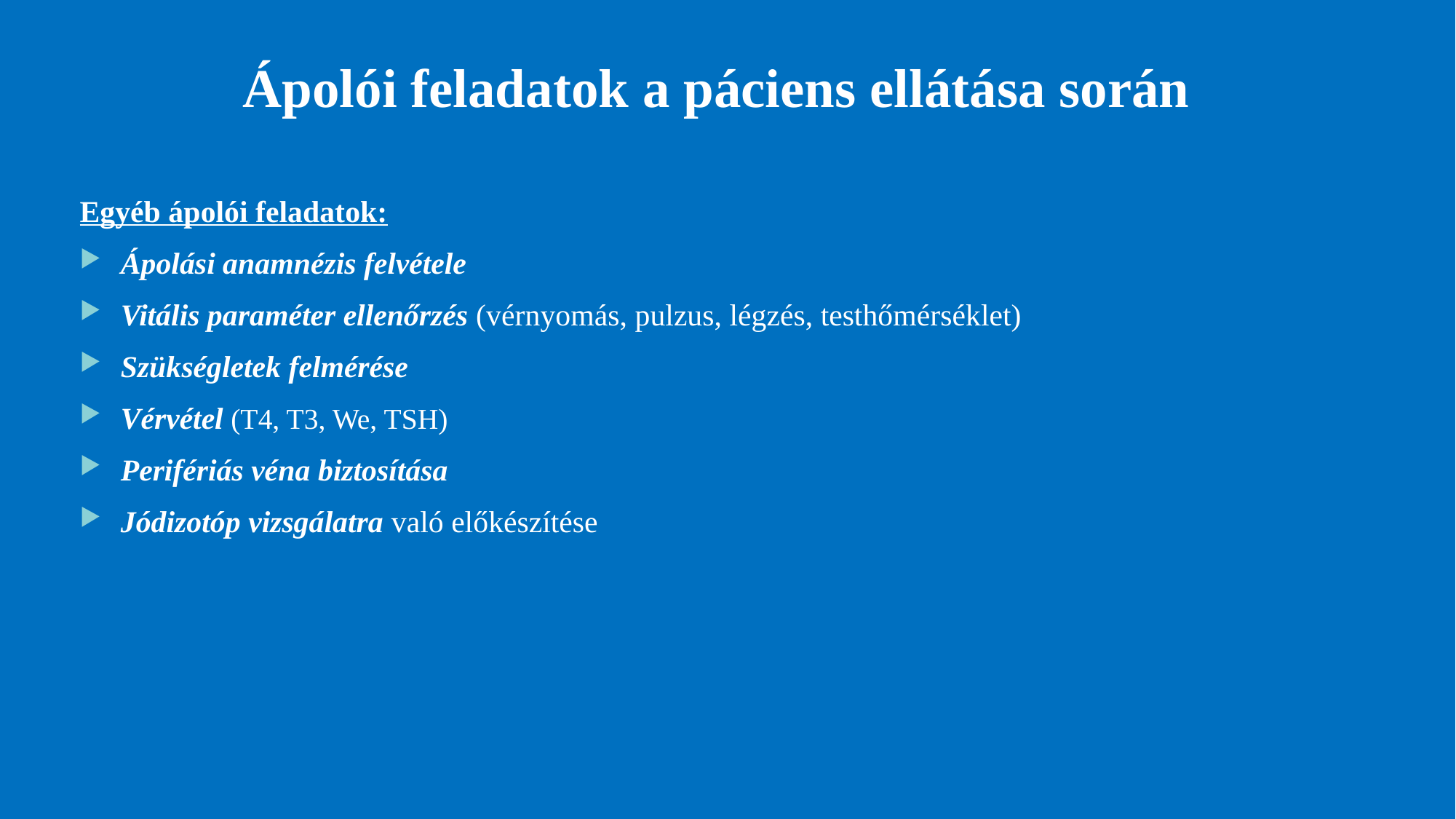

# Ápolói feladatok a páciens ellátása során
Egyéb ápolói feladatok:
Ápolási anamnézis felvétele
Vitális paraméter ellenőrzés (vérnyomás, pulzus, légzés, testhőmérséklet)
Szükségletek felmérése
Vérvétel (T4, T3, We, TSH)
Perifériás véna biztosítása
Jódizotóp vizsgálatra való előkészítése